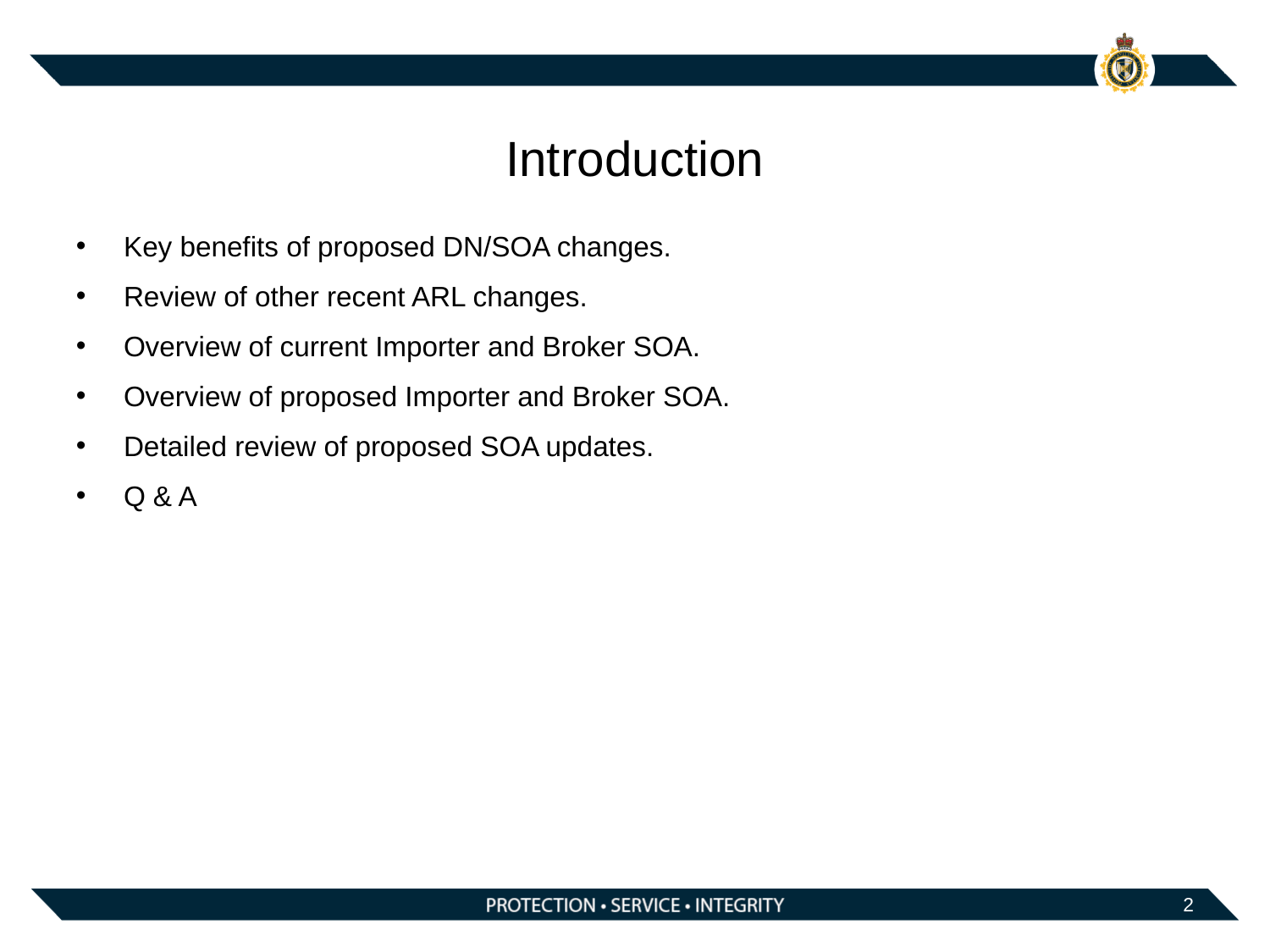

# Introduction
Key benefits of proposed DN/SOA changes.
Review of other recent ARL changes.
Overview of current Importer and Broker SOA.
Overview of proposed Importer and Broker SOA.
Detailed review of proposed SOA updates.
Q & A